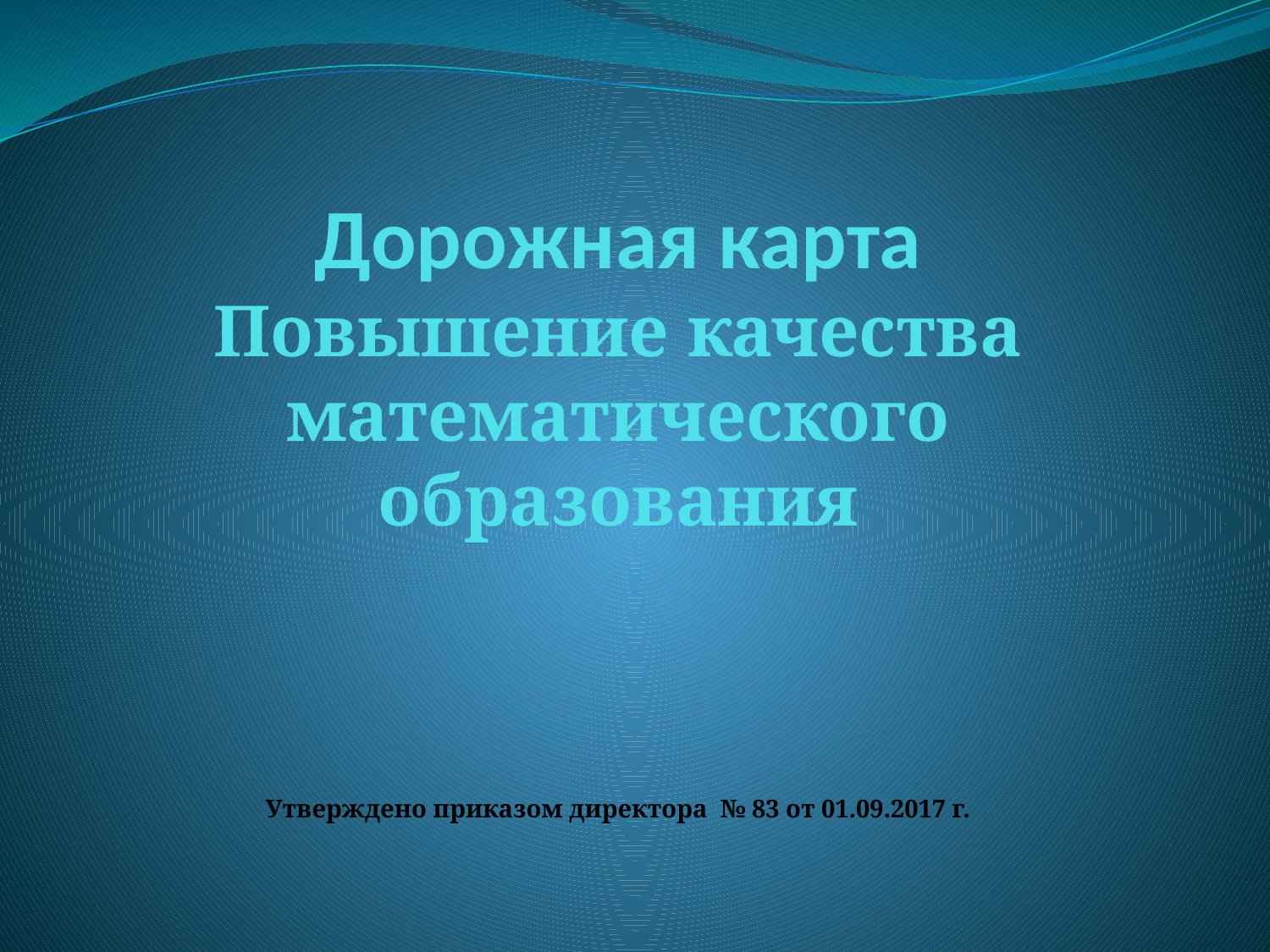

# Дорожная карта Повышение качества математического образования Утверждено приказом директора  № 83 от 01.09.2017 г.